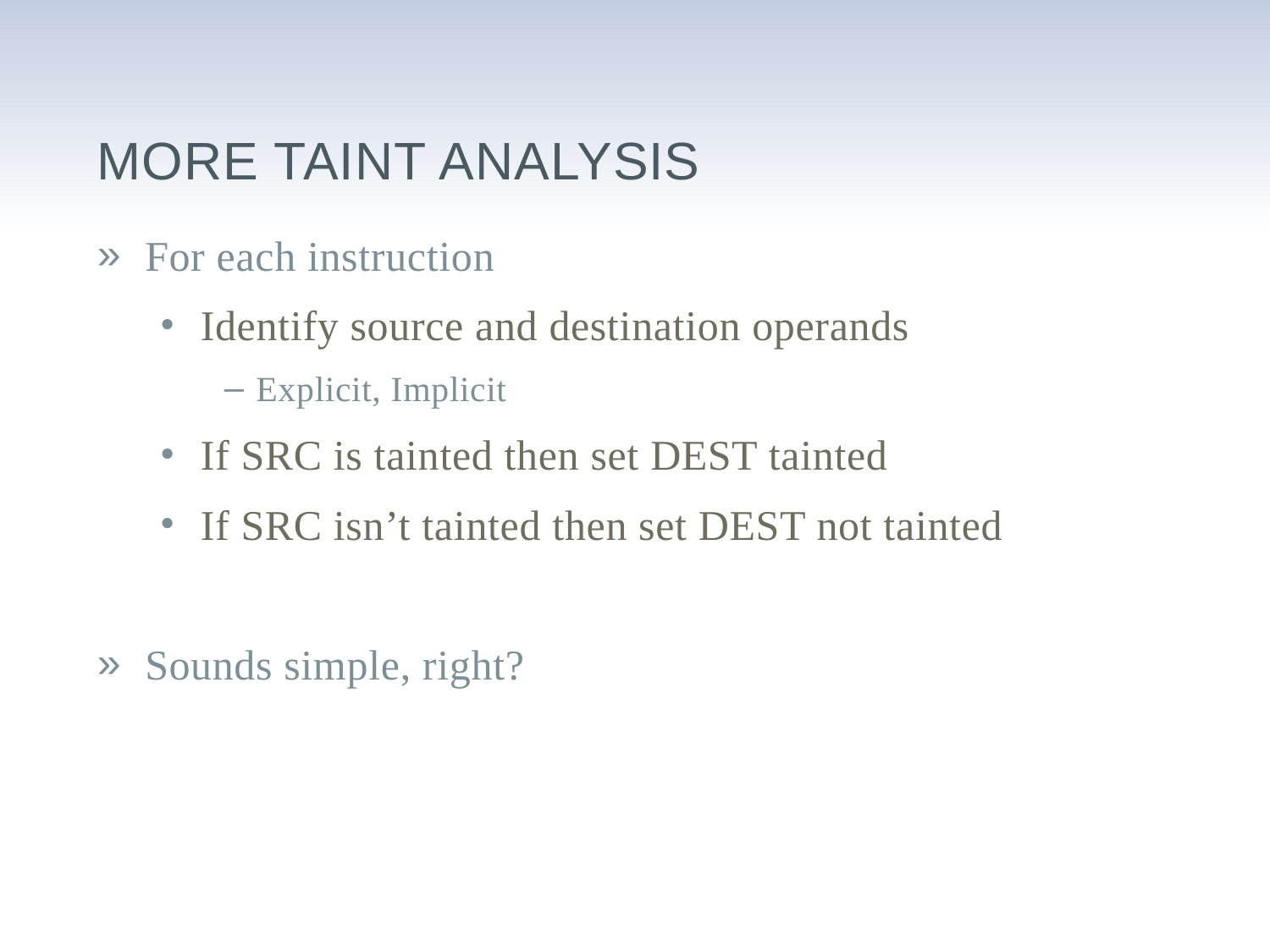

# More taint analysis
For each instruction
Identify source and destination operands
Explicit, Implicit
If SRC is tainted then set DEST tainted
If SRC isn’t tainted then set DEST not tainted

Sounds simple, right?